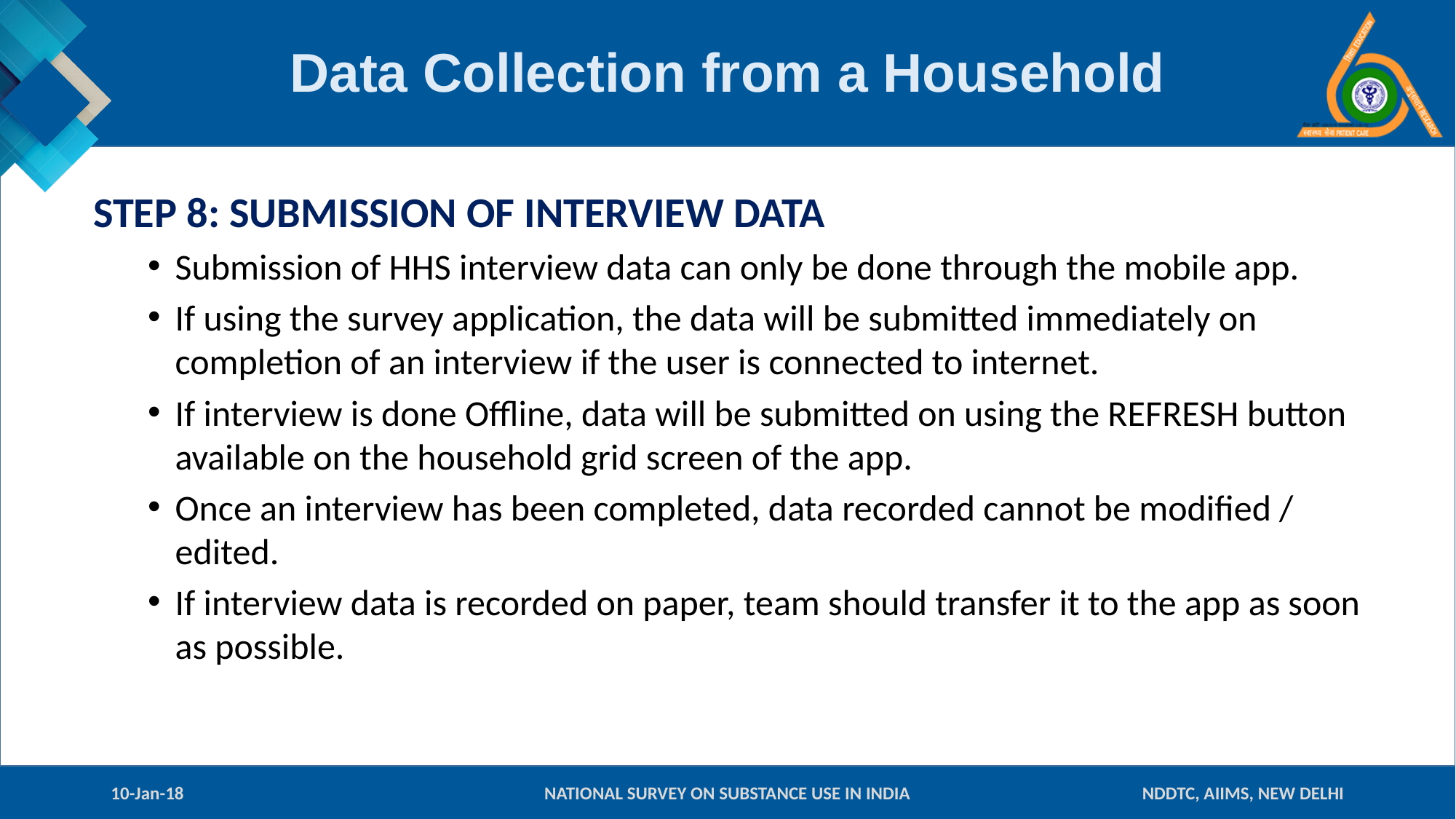

# Data Collection from a Household
STEP 8: SUBMISSION OF INTERVIEW DATA
Submission of HHS interview data can only be done through the mobile app.
If using the survey application, the data will be submitted immediately on completion of an interview if the user is connected to internet.
If interview is done Offline, data will be submitted on using the REFRESH button available on the household grid screen of the app.
Once an interview has been completed, data recorded cannot be modified / edited.
If interview data is recorded on paper, team should transfer it to the app as soon as possible.
10-Jan-18
NATIONAL SURVEY ON SUBSTANCE USE IN INDIA
NDDTC, AIIMS, NEW DELHI